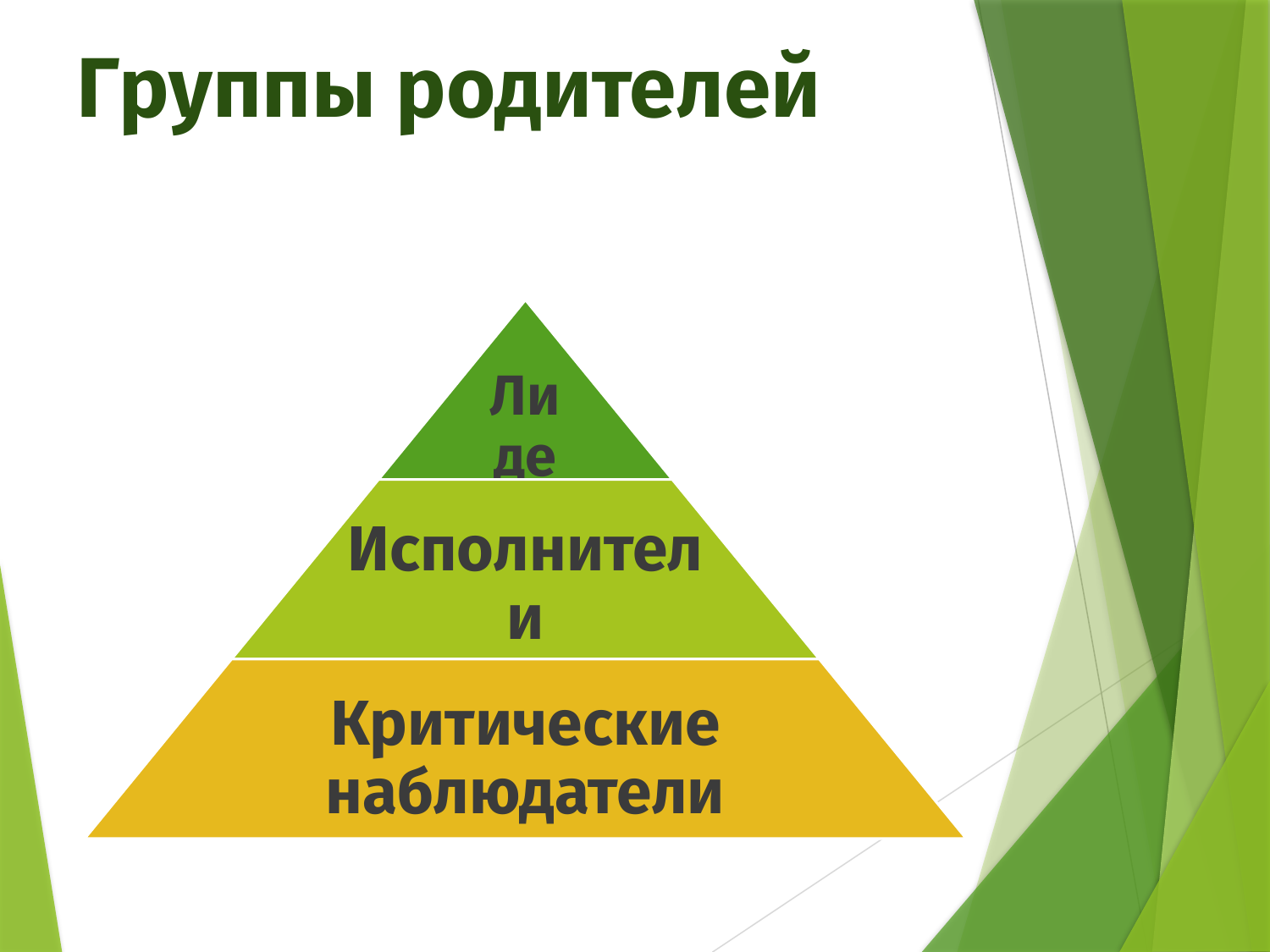

# Группы родителей

Лидеры
Исполнители
Критические наблюдатели